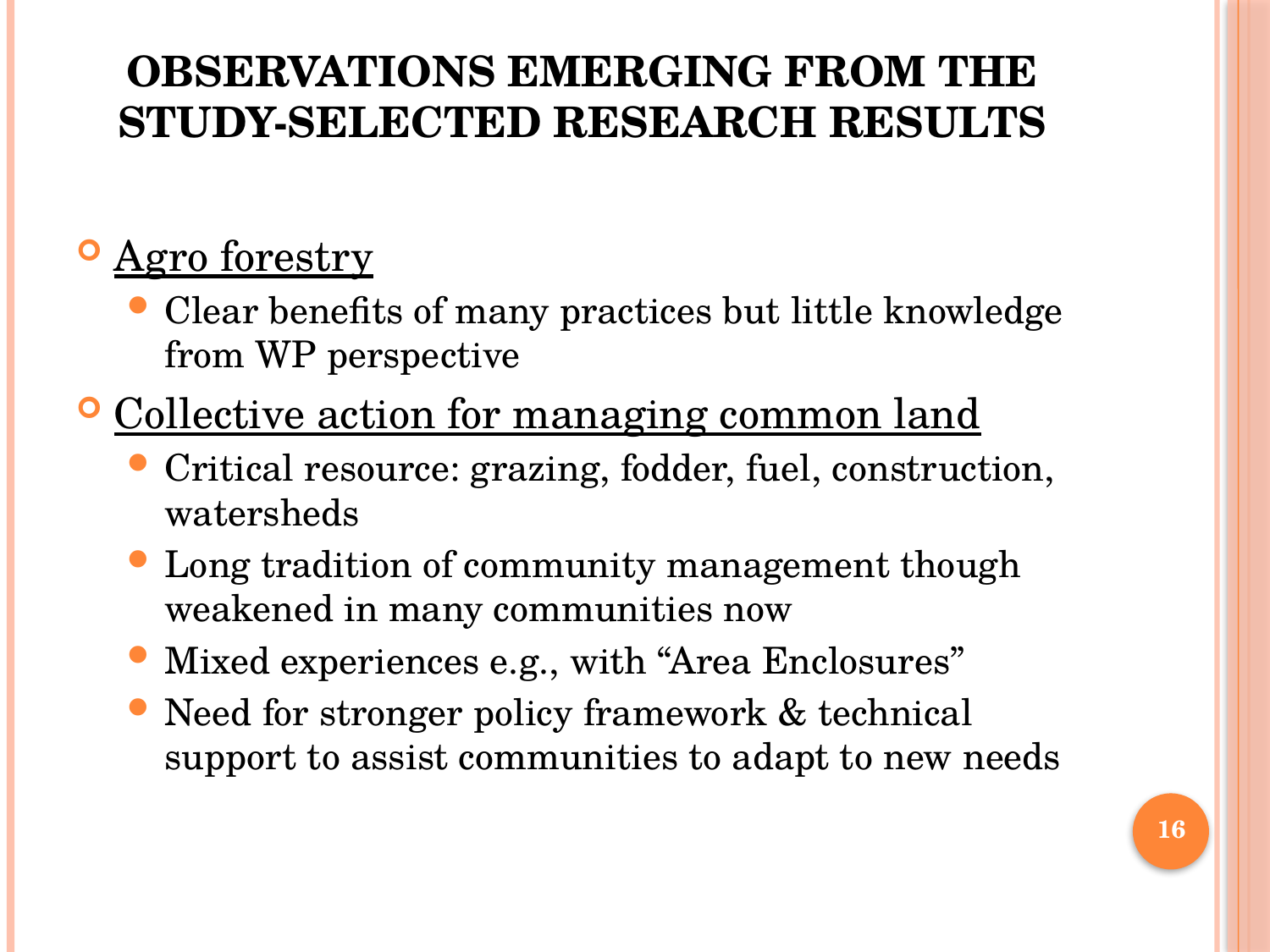

# observations emerging from the study-Selected Research results
Agro forestry
Clear benefits of many practices but little knowledge from WP perspective
Collective action for managing common land
Critical resource: grazing, fodder, fuel, construction, watersheds
Long tradition of community management though weakened in many communities now
Mixed experiences e.g., with “Area Enclosures”
Need for stronger policy framework & technical support to assist communities to adapt to new needs
16